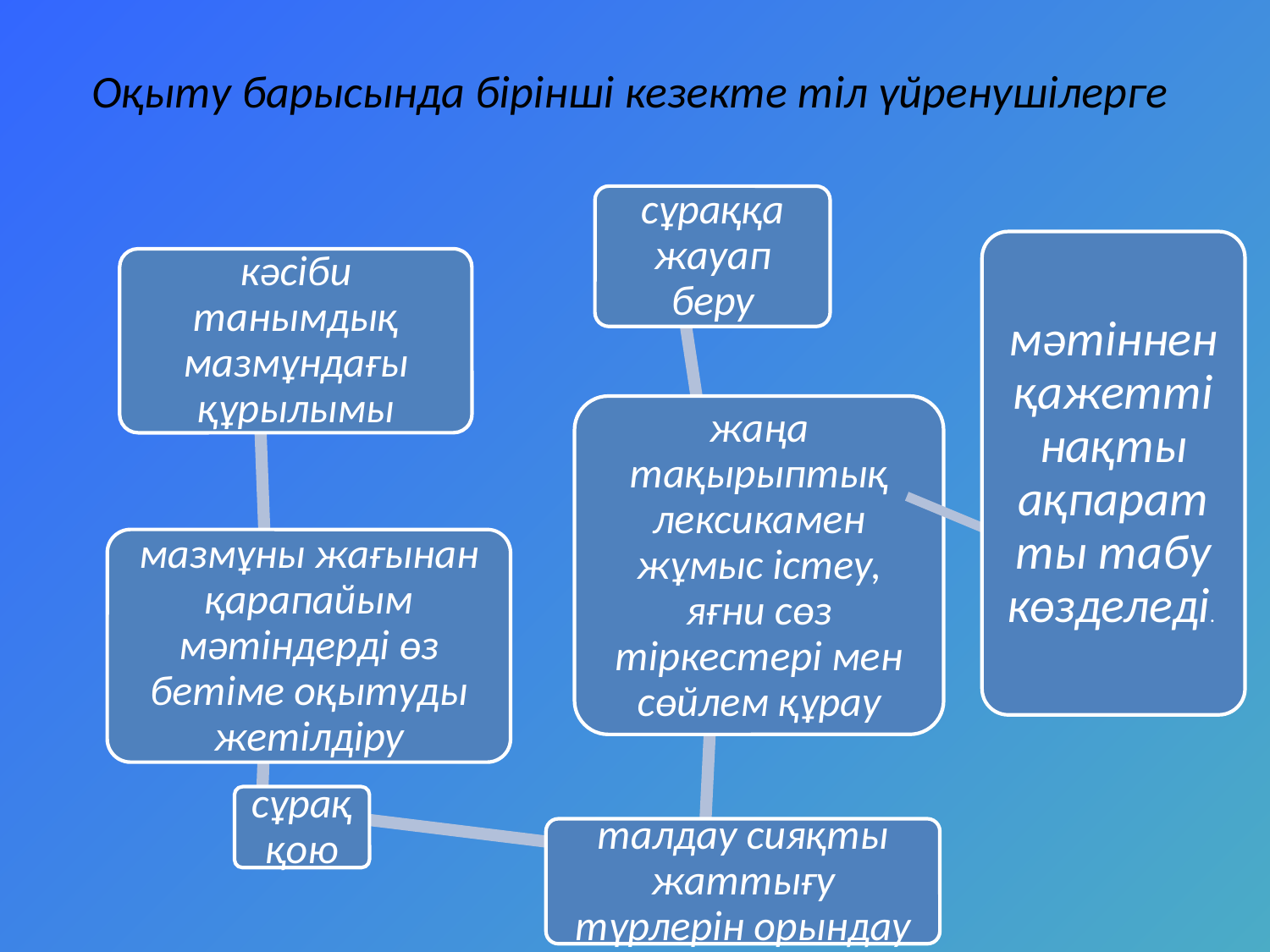

# Оқыту барысында бірінші кезекте тіл үйренушілерге
кәсіби танымдық мазмұндағы құрылымы
мазмұны жағынан қарапайым мәтіндерді өз бетіме оқытуды жетілдіру
сұрақ қою
талдау сияқты жаттығу түрлерін орындау
жаңа тақырыптық лексикамен жұмыс істеу, яғни сөз тіркестері мен сөйлем құрау
сұраққа жауап беру
мәтіннен қажетті нақты ақпаратты табу көзделеді.